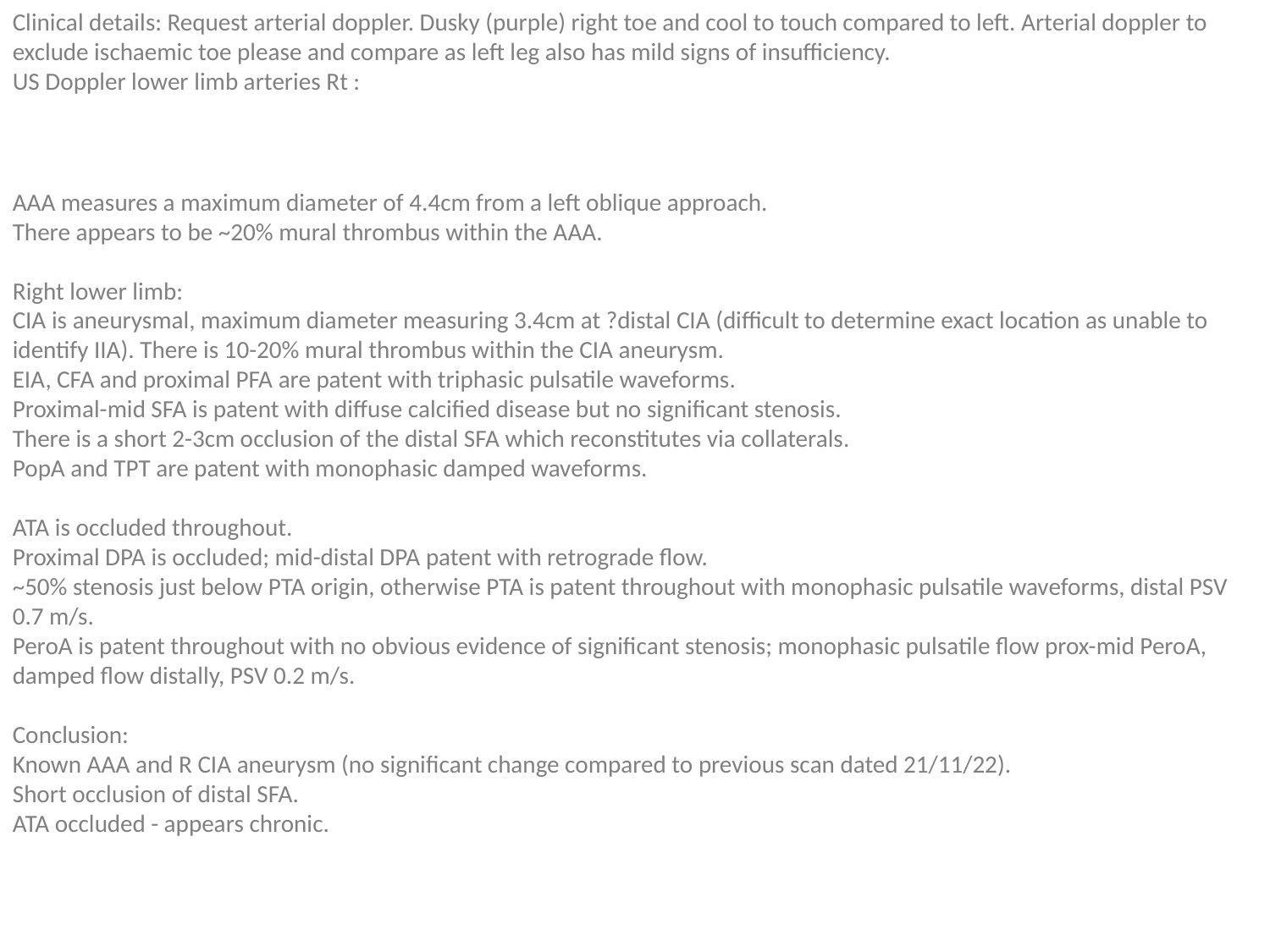

Clinical details: Request arterial doppler. Dusky (purple) right toe and cool to touch compared to left. Arterial doppler to exclude ischaemic toe please and compare as left leg also has mild signs of insufficiency.
US Doppler lower limb arteries Rt :
AAA measures a maximum diameter of 4.4cm from a left oblique approach.
There appears to be ~20% mural thrombus within the AAA.

Right lower limb:
CIA is aneurysmal, maximum diameter measuring 3.4cm at ?distal CIA (difficult to determine exact location as unable to identify IIA). There is 10-20% mural thrombus within the CIA aneurysm.
EIA, CFA and proximal PFA are patent with triphasic pulsatile waveforms.
Proximal-mid SFA is patent with diffuse calcified disease but no significant stenosis.
There is a short 2-3cm occlusion of the distal SFA which reconstitutes via collaterals.
PopA and TPT are patent with monophasic damped waveforms.

ATA is occluded throughout.
Proximal DPA is occluded; mid-distal DPA patent with retrograde flow.
~50% stenosis just below PTA origin, otherwise PTA is patent throughout with monophasic pulsatile waveforms, distal PSV 0.7 m/s.
PeroA is patent throughout with no obvious evidence of significant stenosis; monophasic pulsatile flow prox-mid PeroA, damped flow distally, PSV 0.2 m/s.

Conclusion:
Known AAA and R CIA aneurysm (no significant change compared to previous scan dated 21/11/22).
Short occlusion of distal SFA.
ATA occluded - appears chronic.